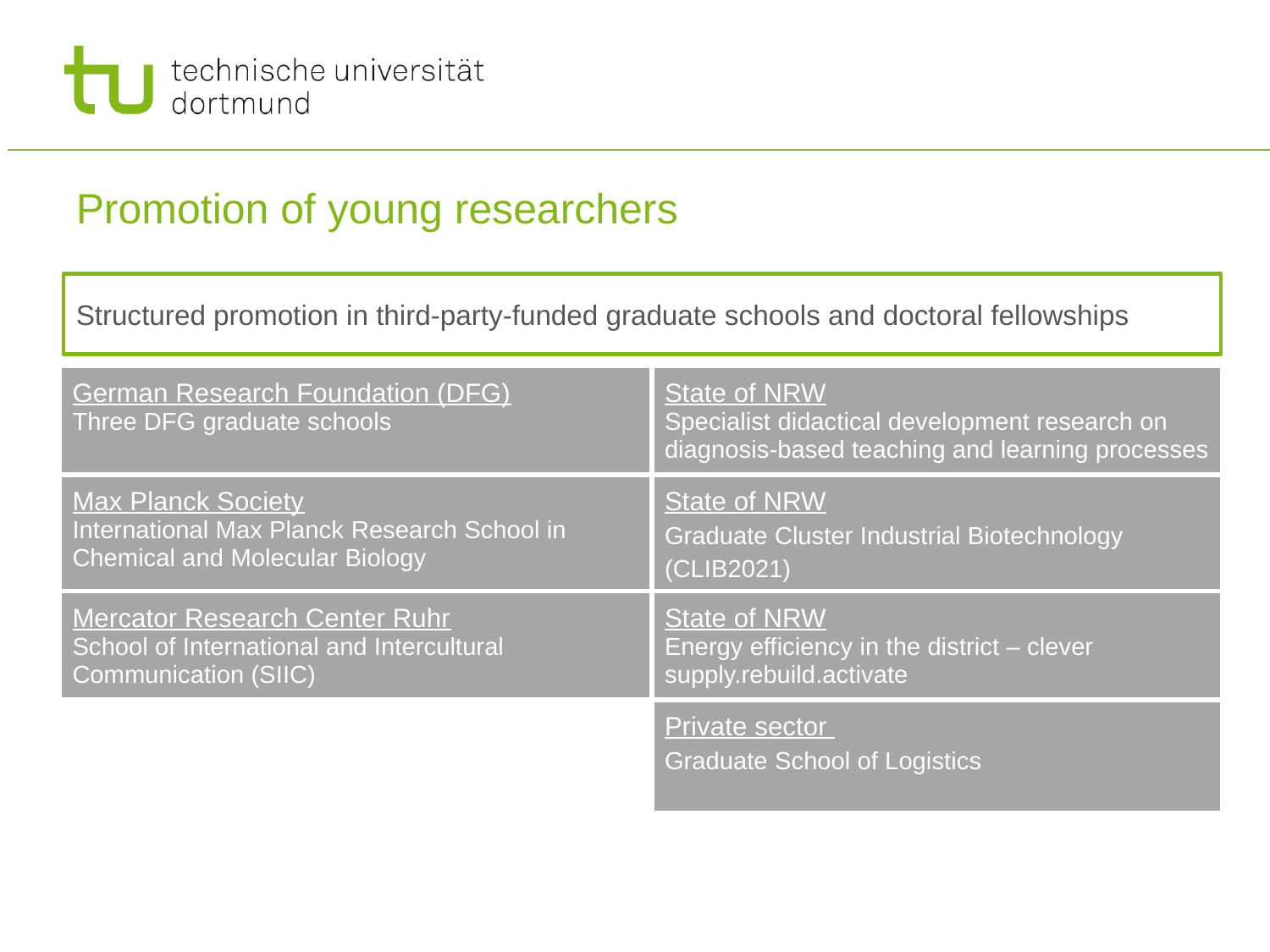

# Promotion of young researchers
Structured promotion in third-party-funded graduate schools and doctoral fellowships
|  |  |
| --- | --- |
| German Research Foundation (DFG) Three DFG graduate schools | State of NRW Specialist didactical development research on diagnosis-based teaching and learning processes |
| Max Planck Society International Max Planck Research School in Chemical and Molecular Biology | State of NRW Graduate Cluster Industrial Biotechnology (CLIB2021) |
| Mercator Research Center Ruhr School of International and Intercultural Communication (SIIC) | State of NRW Energy efficiency in the district – clever supply.rebuild.activate |
|  | Private sector Graduate School of Logistics |